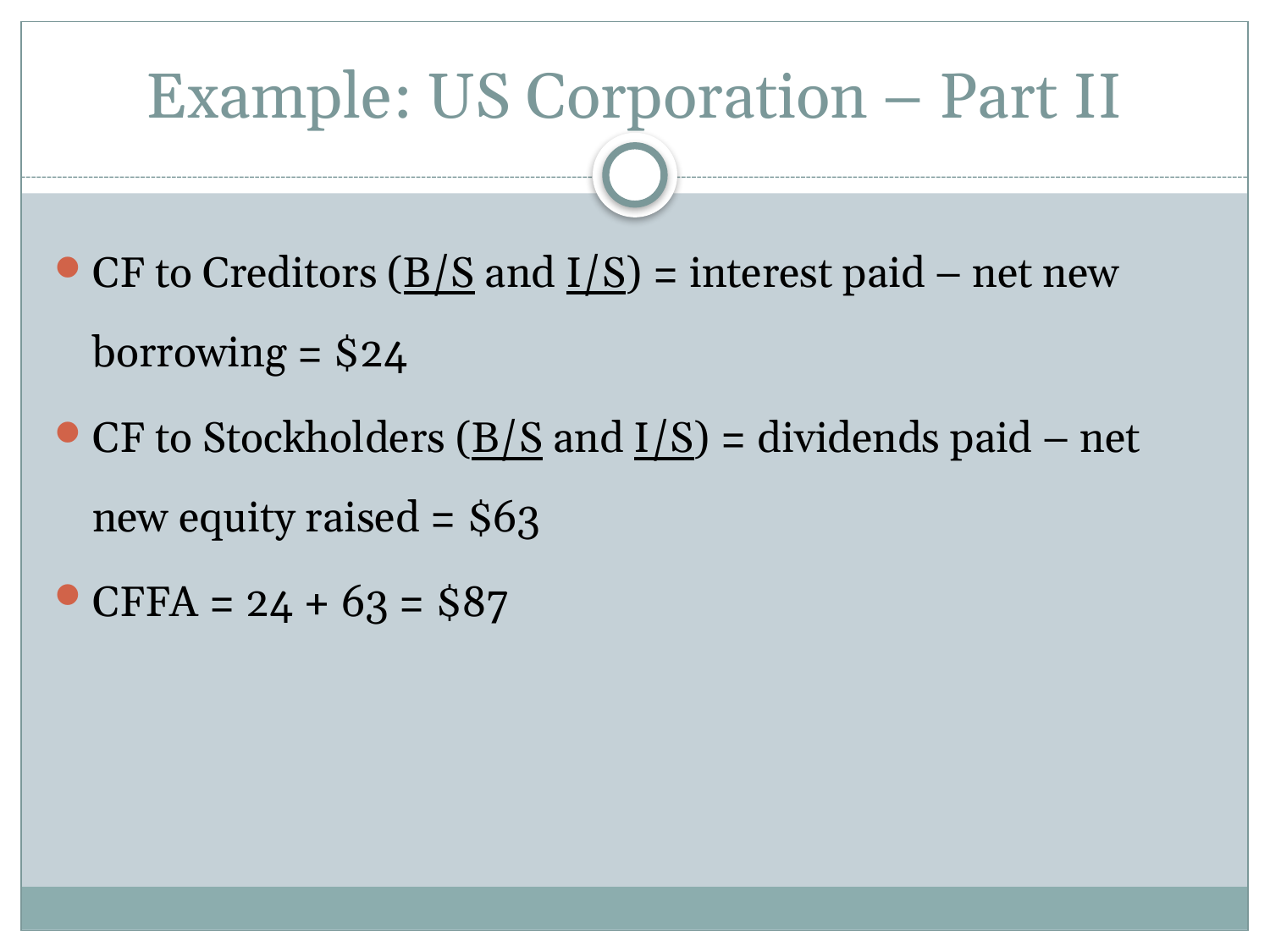

# Example: US Corporation – Part II
CF to Creditors (B/S and I/S) = interest paid – net new borrowing = $24
CF to Stockholders (B/S and I/S) = dividends paid – net new equity raised = $63
CFFA = 24 + 63 = $87